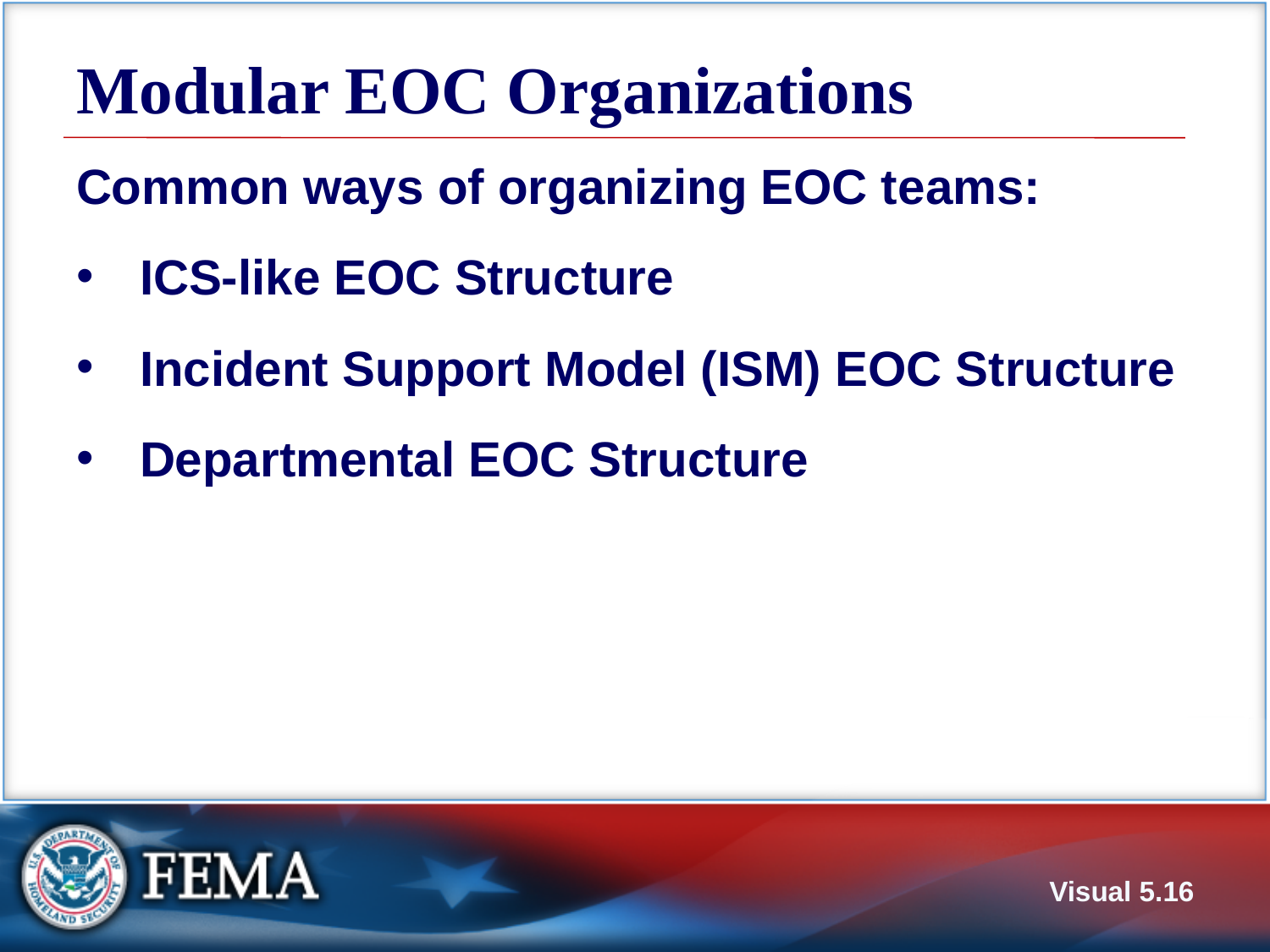

# Modular EOC Organizations
Common ways of organizing EOC teams:
ICS-like EOC Structure
Incident Support Model (ISM) EOC Structure
Departmental EOC Structure
Visual 5.16